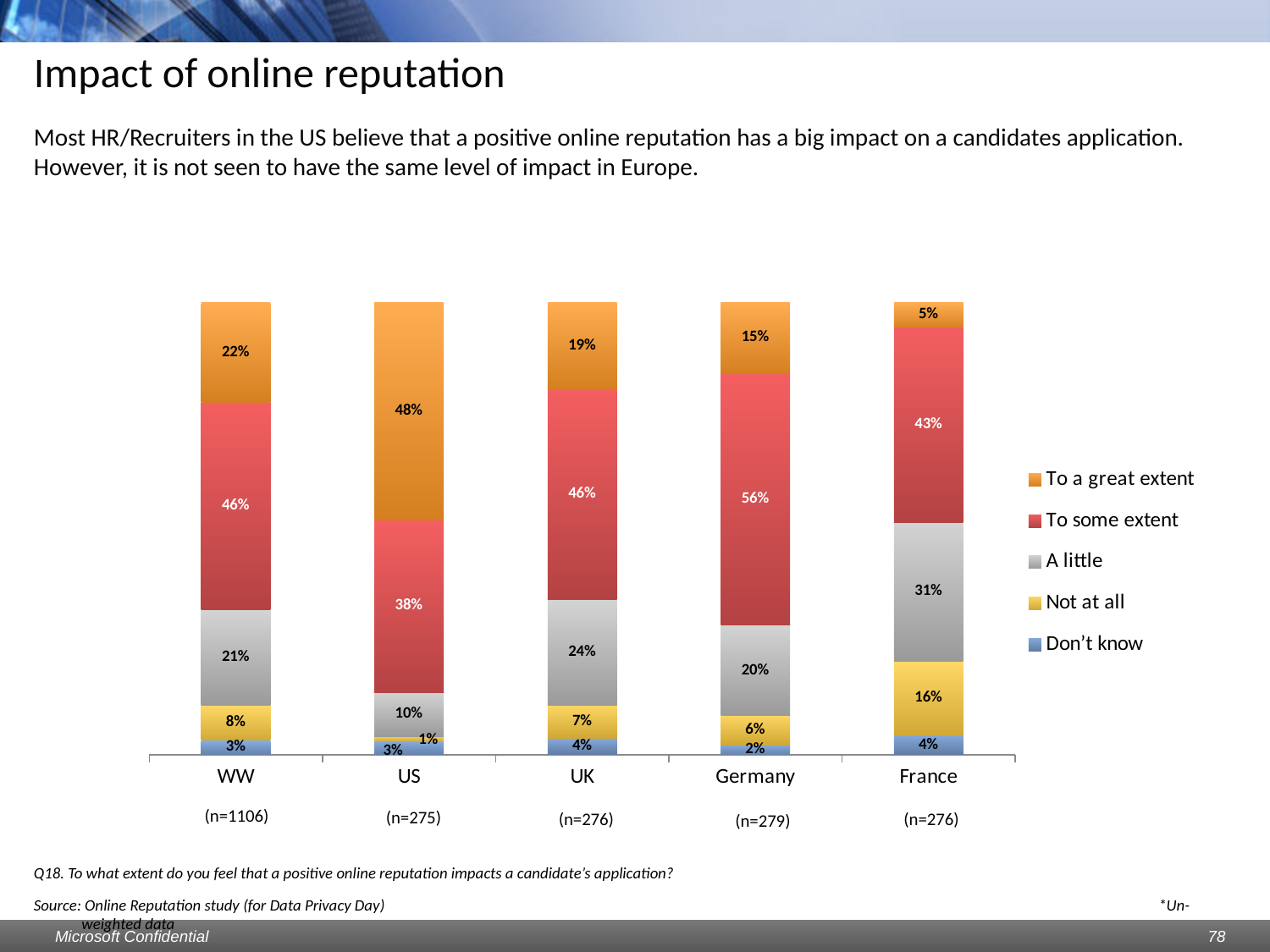

# Impact of online reputation
Most HR/Recruiters in the US believe that a positive online reputation has a big impact on a candidates application. However, it is not seen to have the same level of impact in Europe.

### Chart

| Category | Don’t know | Not at all | A little | To some extent | To a great extent |
|---|---|---|---|---|---|
| WW | 0.03254972875226044 | 0.07775768535262263 | 0.21066907775768534 | 0.45931283905967807 | 0.21971066907775771 |
| US | 0.02909090909090909 | 0.010909090909090898 | 0.09818181818181825 | 0.381818181818185 | 0.4800000000000003 |
| UK | 0.03623188405797109 | 0.07246376811594218 | 0.23550724637681247 | 0.4637681159420293 | 0.19202898550724734 |
| Germany | 0.02150537634408603 | 0.06451612903225813 | 0.2007168458781373 | 0.5591397849462324 | 0.15412186379928314 |
| France | 0.04347826086956522 | 0.1630434782608697 | 0.3079710144927539 | 0.43115942028985793 | 0.05434782608695652 |
(n=1106)
(n=275)
(n=276)
(n=276)
(n=279)
Q18. To what extent do you feel that a positive online reputation impacts a candidate’s application?
Source: Online Reputation study (for Data Privacy Day) 						                 *Un-weighted data